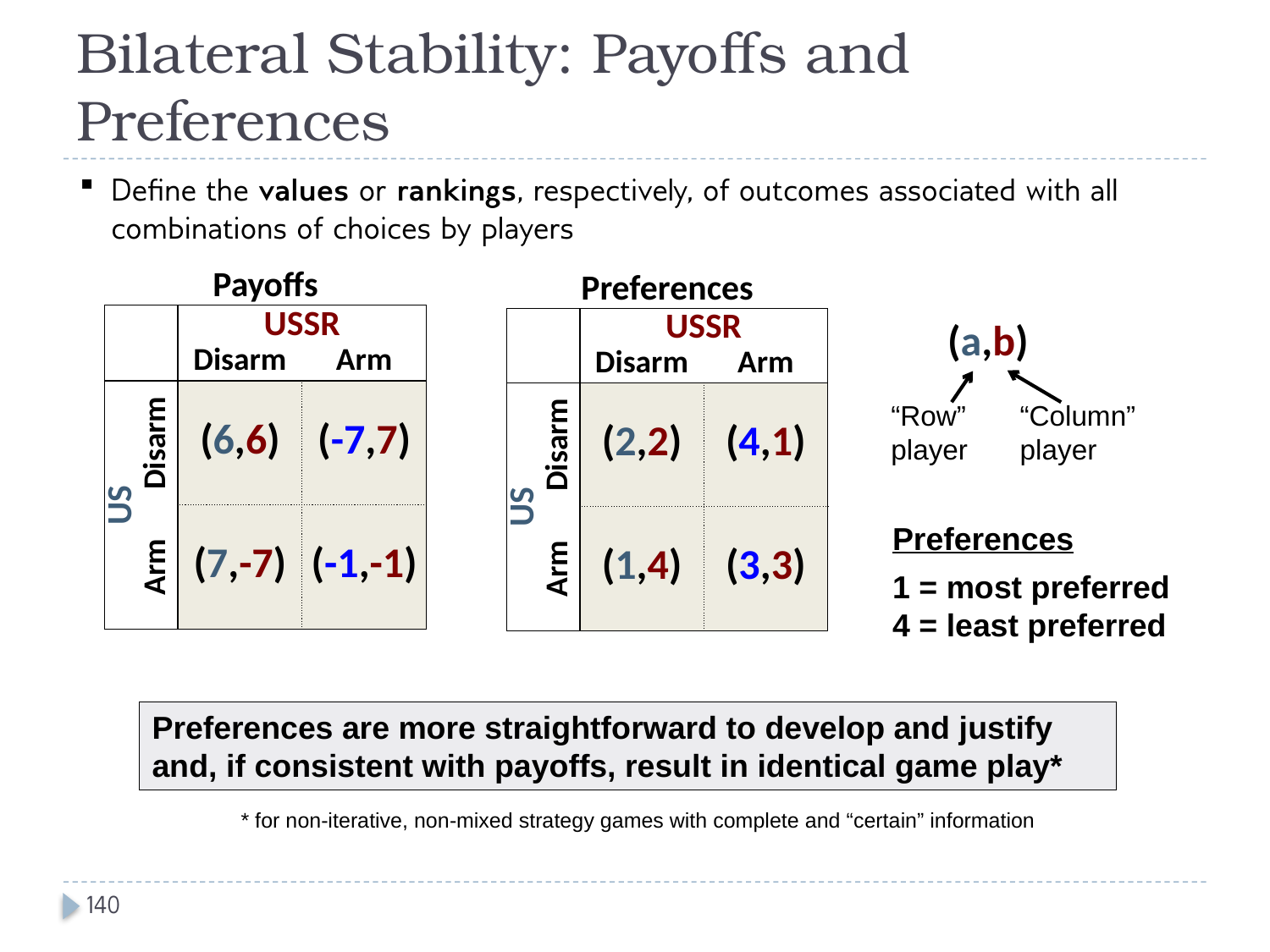

# Bilateral Stability: Payoffs and Preferences
Define the values or rankings, respectively, of outcomes associated with all combinations of choices by players

| Payoffs |  |  |  |
| --- | --- | --- | --- |
|  |  | USSR |  |
|  |  | Disarm | Arm |
| US | Disarm | (6,6) | (-7,7) |
|  | Arm | (7,-7) | (-1,-1) |
| Preferences |  |  |  |
| --- | --- | --- | --- |
|  |  | USSR |  |
|  |  | Disarm | Arm |
| US | Disarm | (2,2) | (4,1) |
|  | Arm | (1,4) | (3,3) |
(a,b)
“Row” player
“Column” player
Preferences
1 = most preferred
4 = least preferred
Preferences are more straightforward to develop and justify and, if consistent with payoffs, result in identical game play*
* for non-iterative, non-mixed strategy games with complete and “certain” information
140